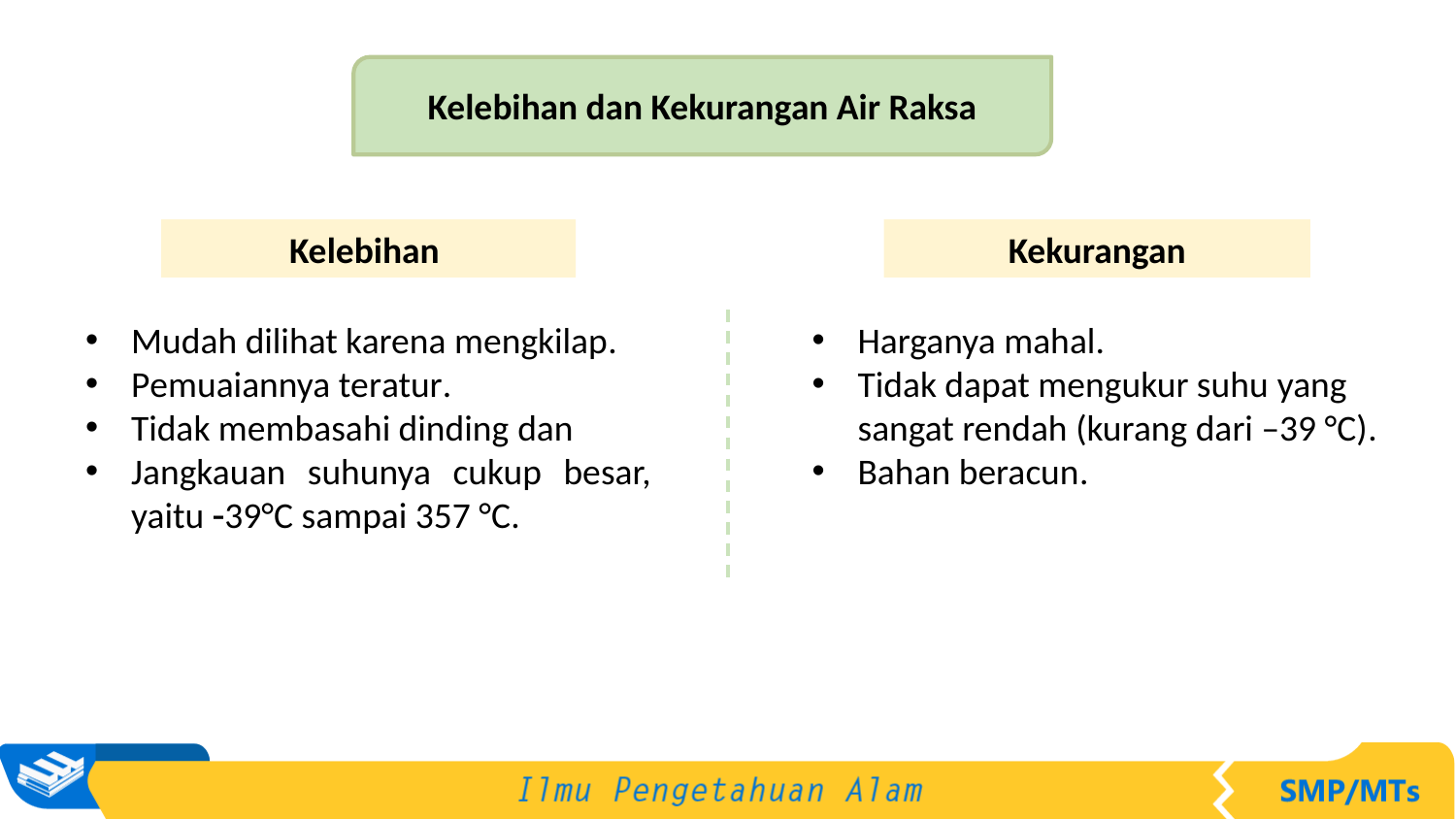

Kelebihan dan Kekurangan Air Raksa
Kelebihan
Kekurangan
Mudah dilihat karena mengkilap.
Pemuaiannya teratur.
Tidak membasahi dinding dan
Jangkauan suhunya cukup besar, yaitu −39°C sampai 357 °C.
Harganya mahal.
Tidak dapat mengukur suhu yang sangat rendah (kurang dari –39 °C).
Bahan beracun.